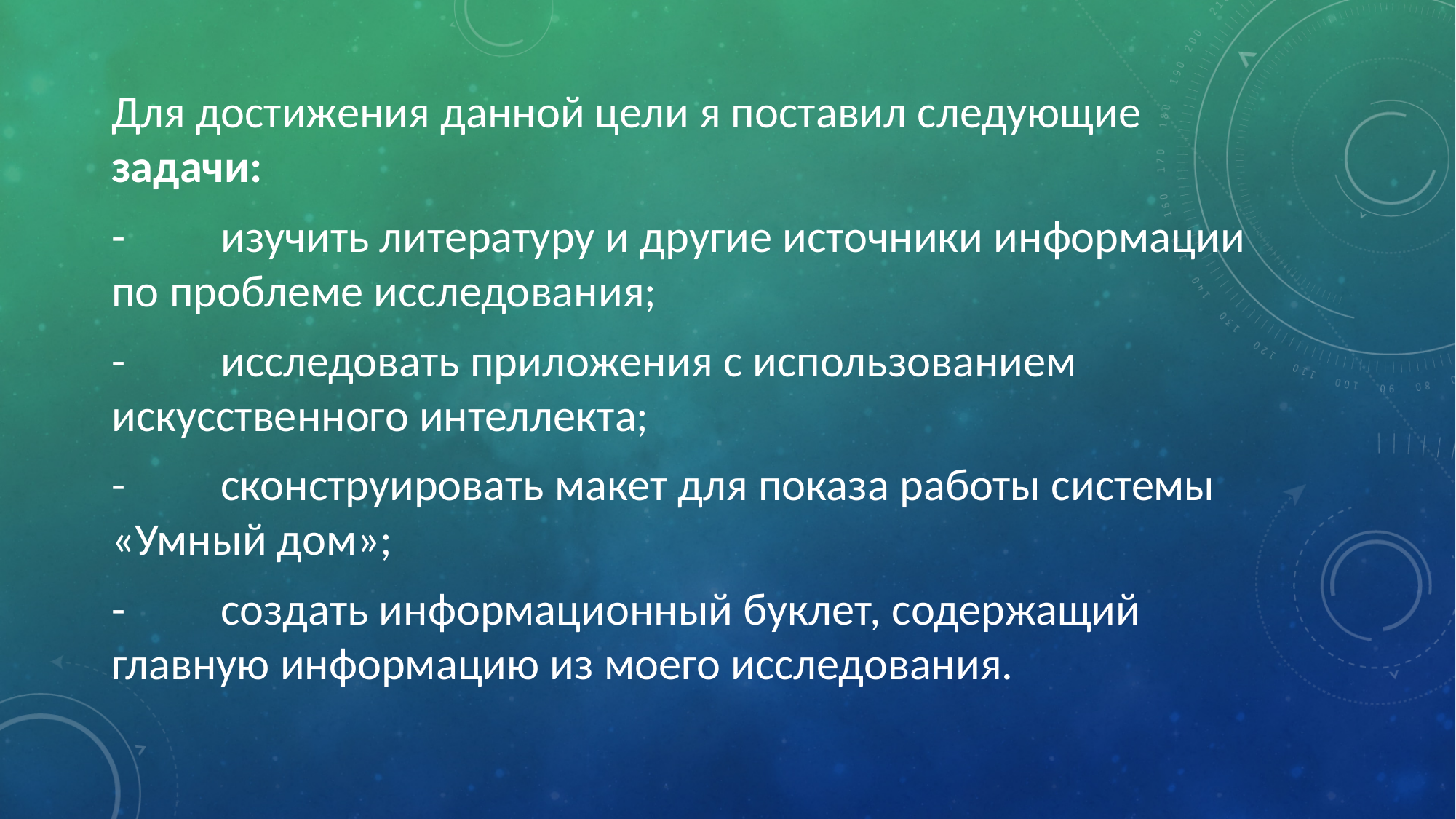

Для достижения данной цели я поставил следующие задачи:
-	изучить литературу и другие источники информации по проблеме исследования;
-	исследовать приложения с использованием искусственного интеллекта;
-	сконструировать макет для показа работы системы «Умный дом»;
-	создать информационный буклет, содержащий главную информацию из моего исследования.